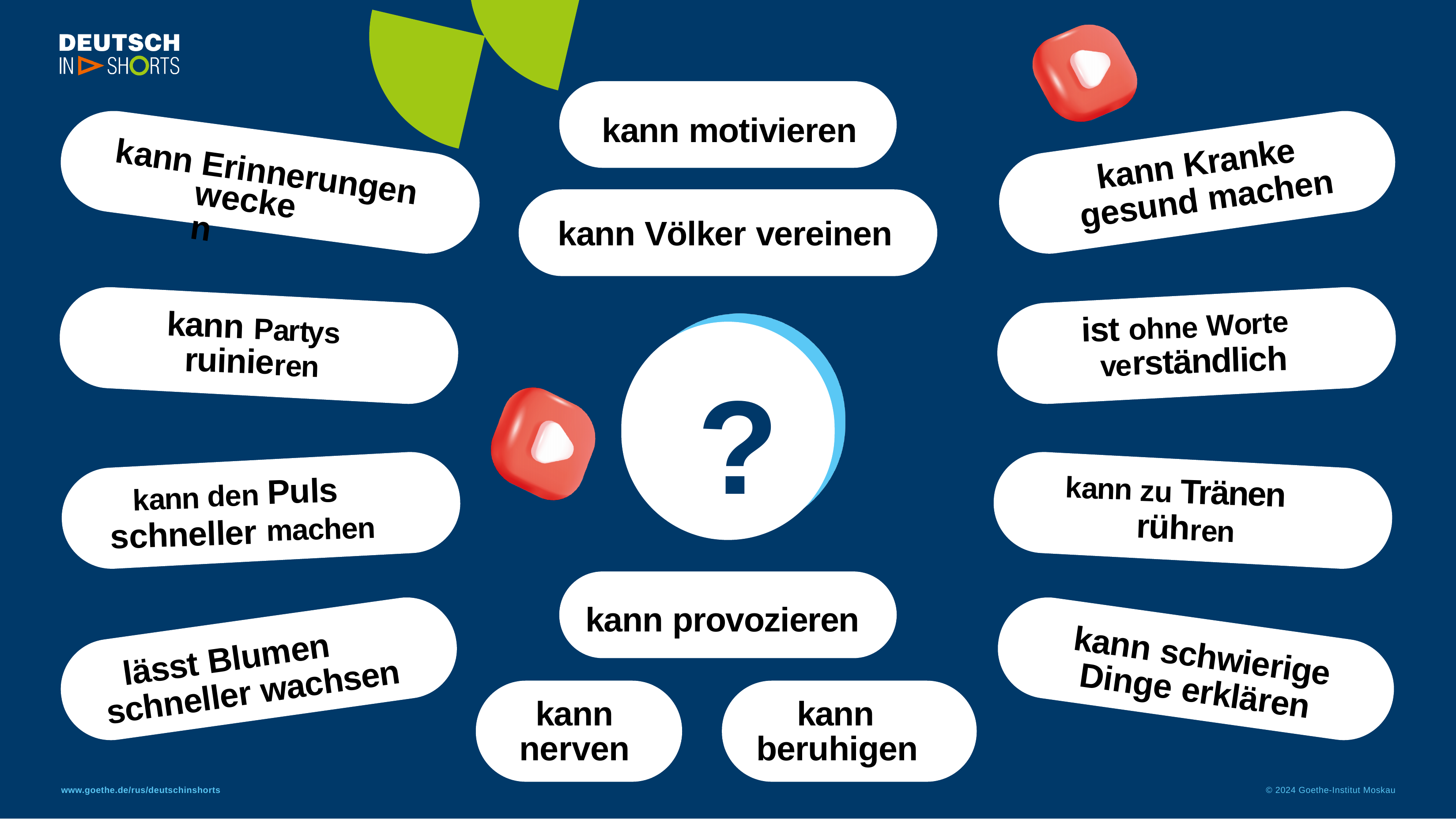

kann motivieren

kann Kranke
kann Erinnerungen
gesund machen
wecken

kann Völker vereinen

ist ohne Worte
kann Partys

verständlich
ruinieren
?

kann den Puls
kann zu Tränen
rühren
schneller machen

kann provozieren

lässt Blumen
kann schwierige
schneller wachsen
Dinge erklären

kann  nerven
kann  beruhigen